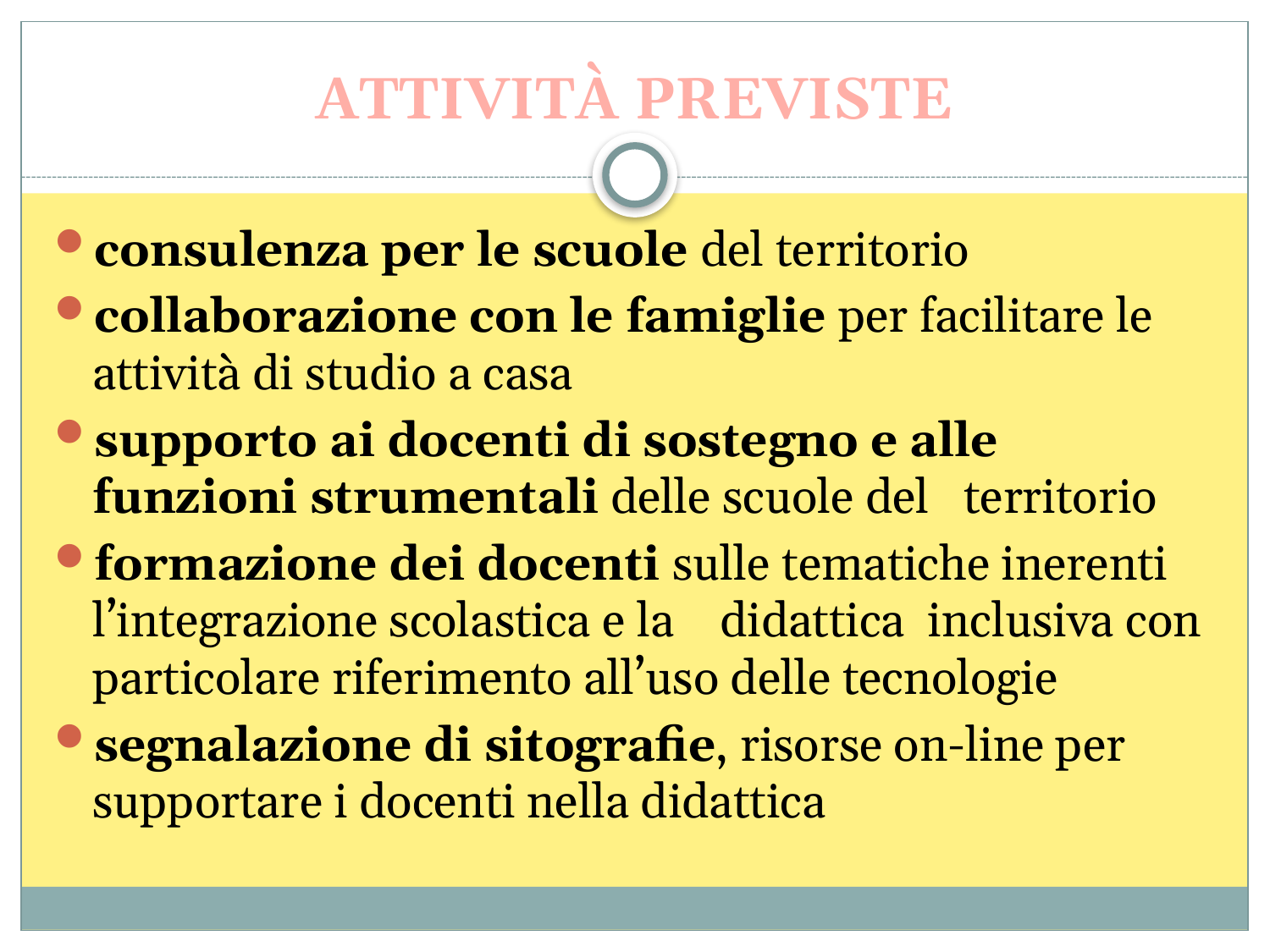

# ATTIVITÀ PREVISTE
consulenza per le scuole del territorio
collaborazione con le famiglie per facilitare le attività di studio a casa
supporto ai docenti di sostegno e alle funzioni strumentali delle scuole del   territorio
formazione dei docenti sulle tematiche inerenti l’integrazione scolastica e la    didattica  inclusiva con particolare riferimento all’uso delle tecnologie
segnalazione di sitografie, risorse on-line per supportare i docenti nella didattica